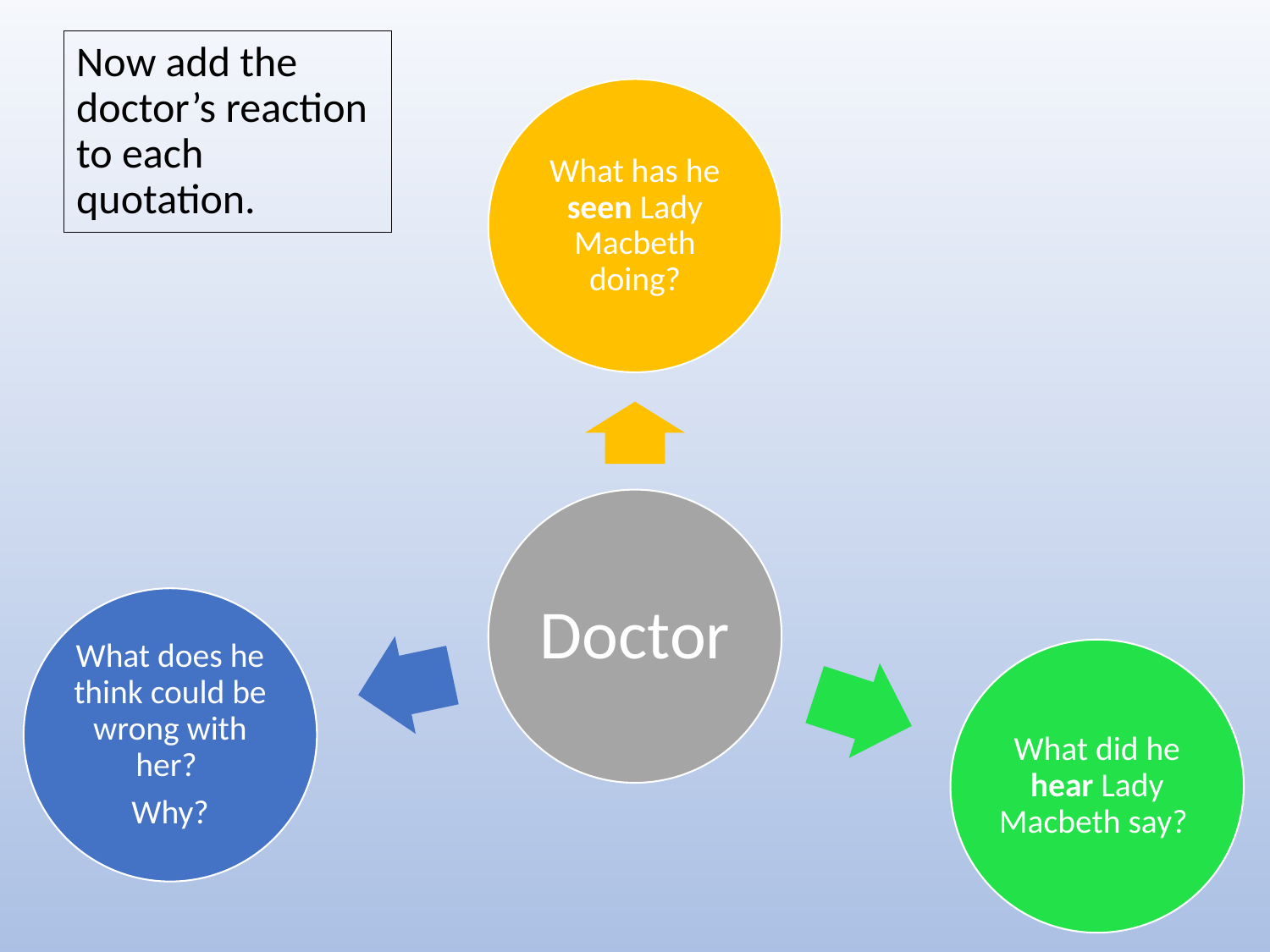

# Now add the doctor’s reaction to each quotation.
Doctor

What has he seen Lady Macbeth doing?

What did he hear Lady Macbeth say?

What does he think could be wrong with her?
Why?